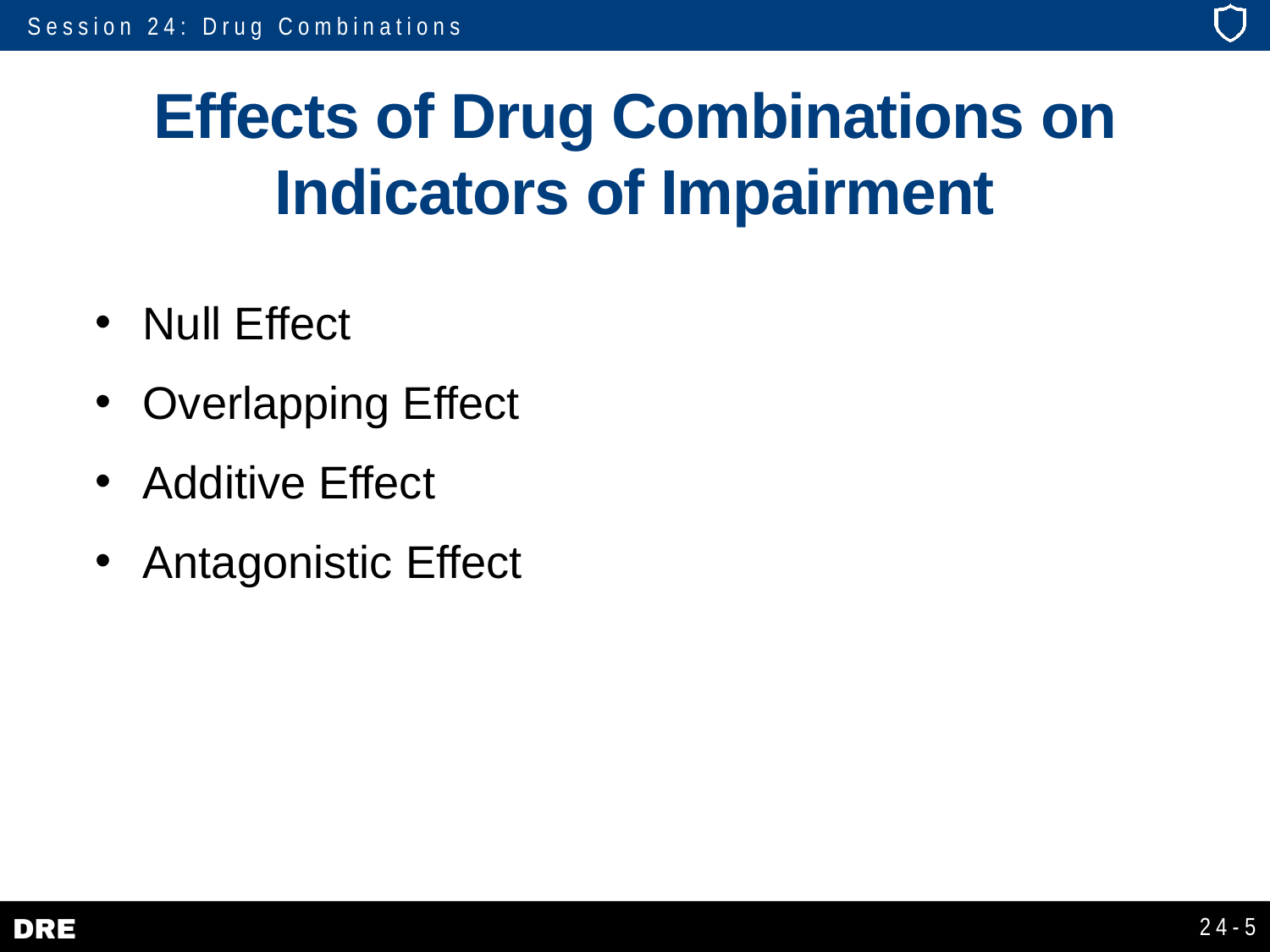

# Effects of Drug Combinations on Indicators of Impairment
Null Effect
Overlapping Effect
Additive Effect
Antagonistic Effect
24-5